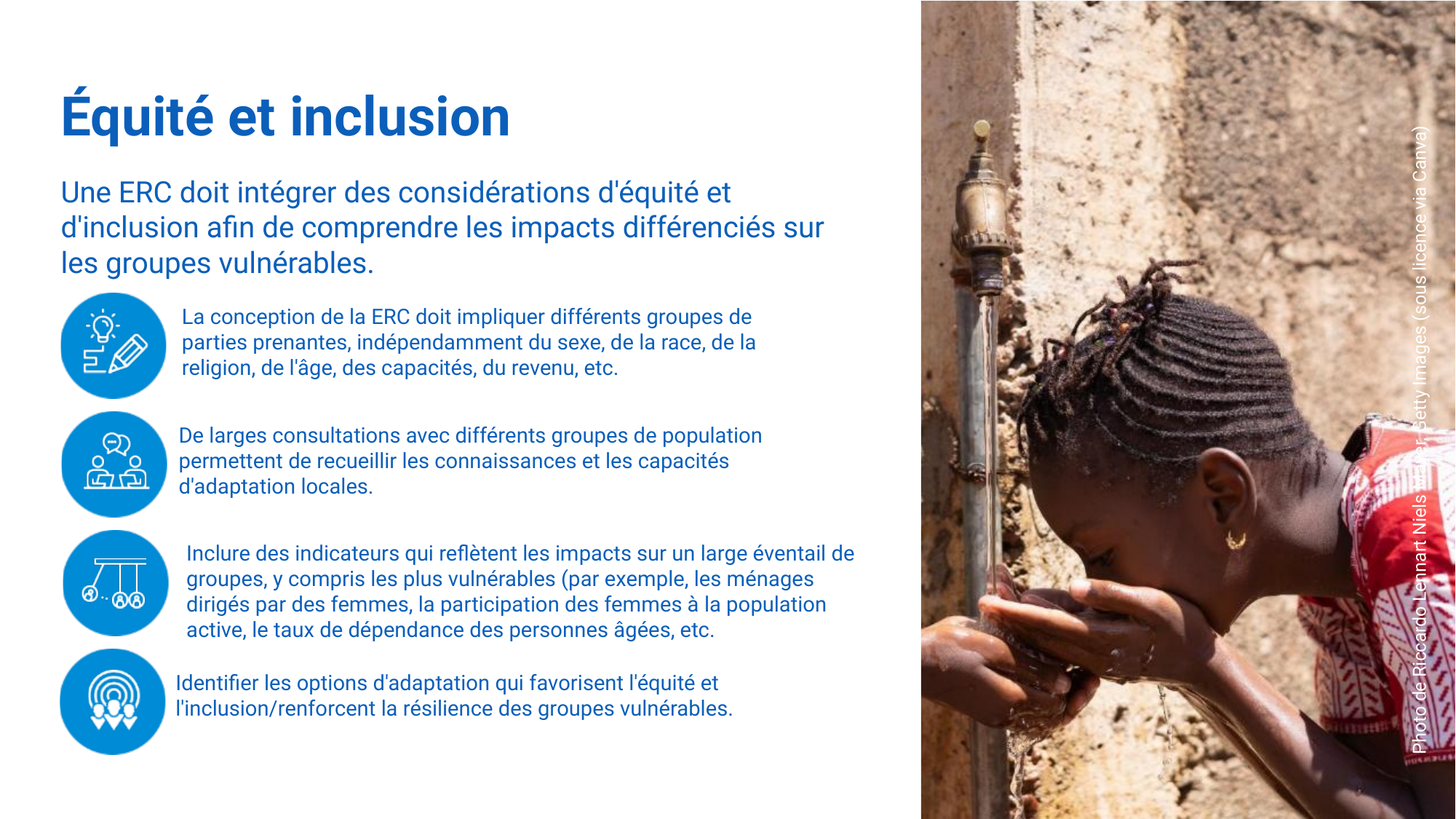

Équité et inclusion
Une ERC doit intégrer des considérations d'équité et d'inclusion afin de comprendre les impacts différenciés sur les groupes vulnérables.

La conception de la ERC doit impliquer différents groupes de parties prenantes, indépendamment du sexe, de la race, de la religion, de l'âge, des capacités, du revenu, etc.

Photo de Riccardo Lennart Niels Mayer, Getty Images (sous licence via Canva)

De larges consultations avec différents groupes de population permettent de recueillir les connaissances et les capacités d'adaptation locales.

Inclure des indicateurs qui reflètent les impacts sur un large éventail de groupes, y compris les plus vulnérables (par exemple, les ménages dirigés par des femmes, la participation des femmes à la population active, le taux de dépendance des personnes âgées, etc.

Identifier les options d'adaptation qui favorisent l'équité et l'inclusion/renforcent la résilience des groupes vulnérables.

52